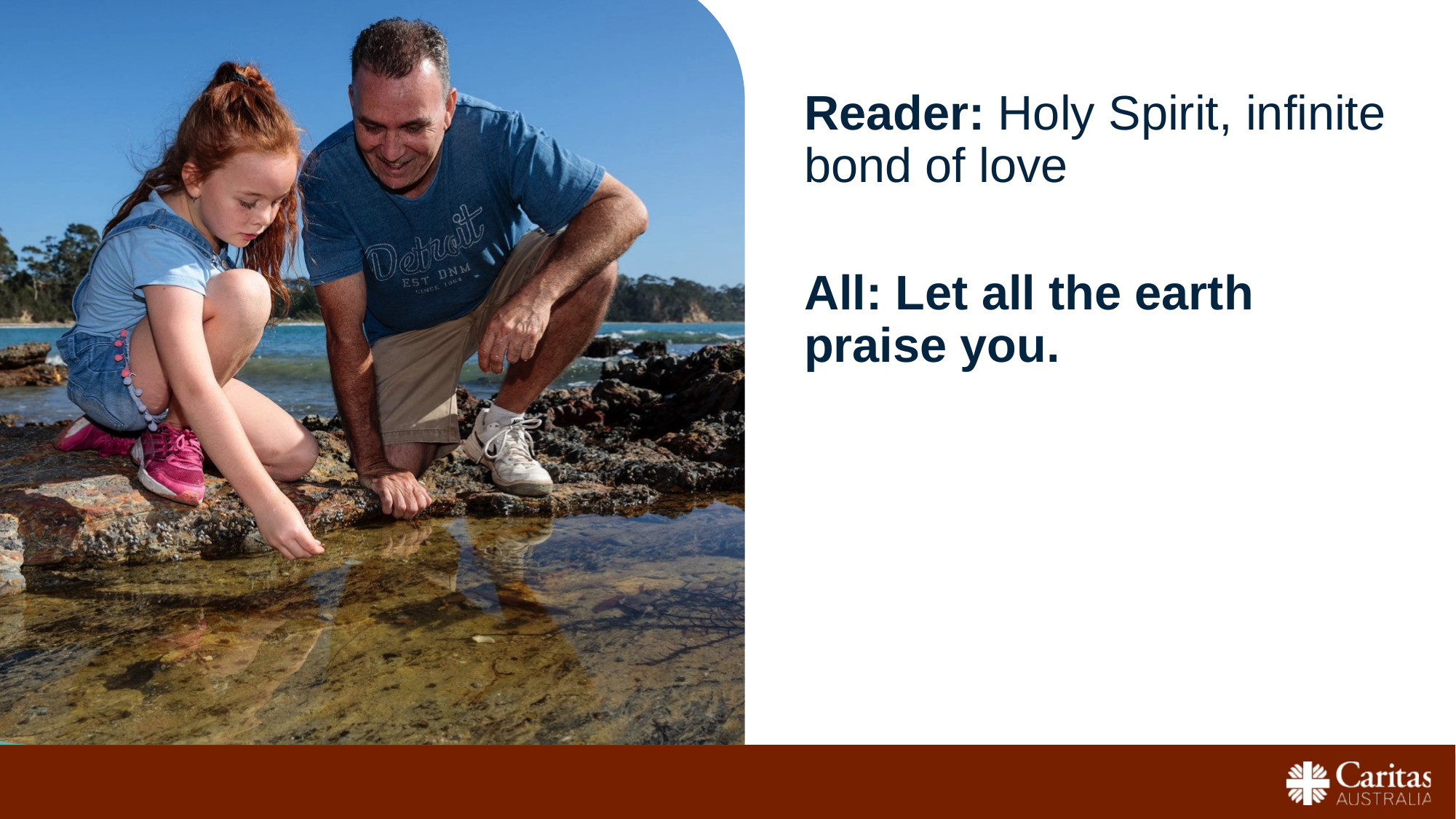

Reader: Holy Spirit, infinite bond of love

All: Let all the earth praise you.